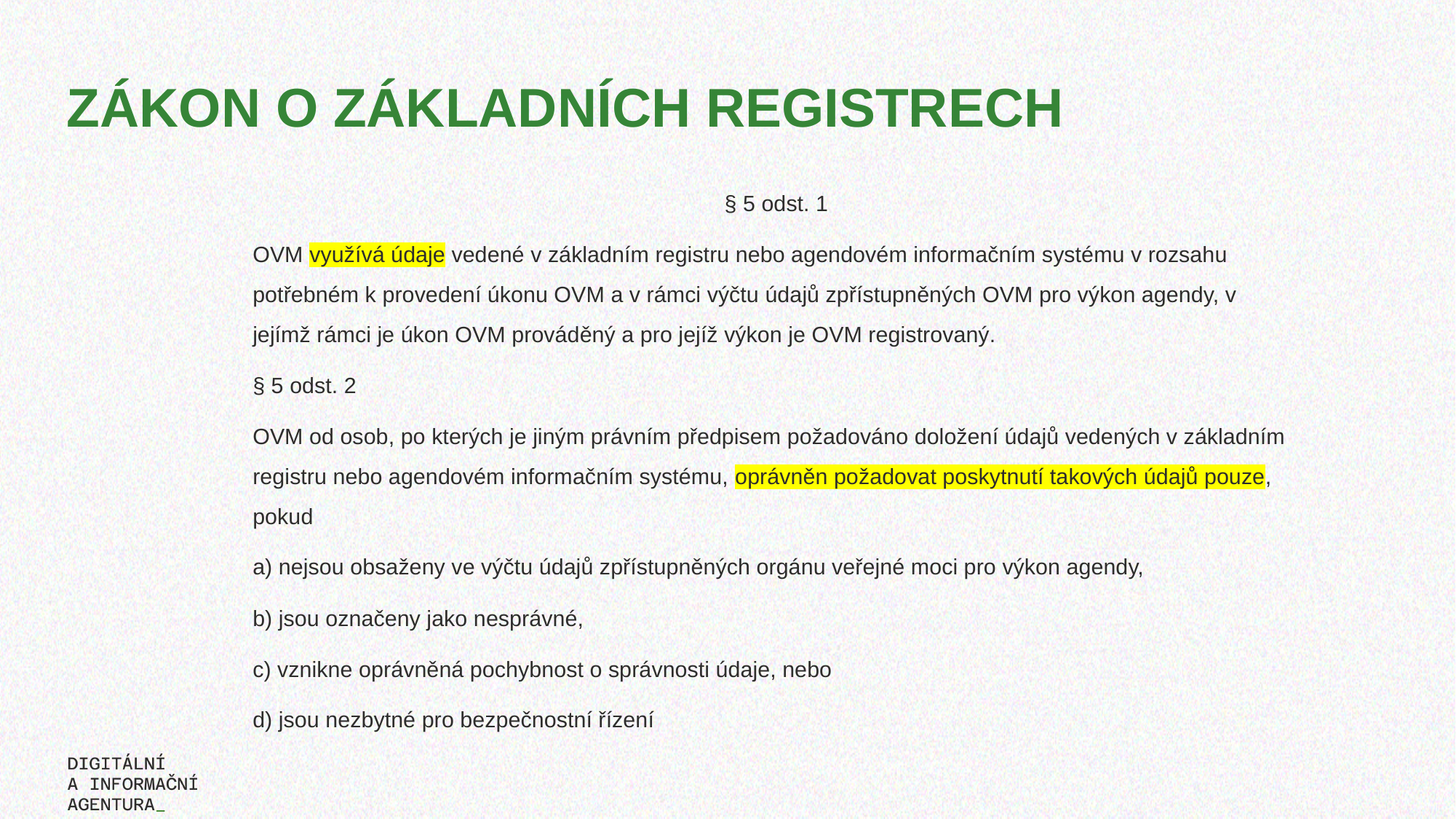

# Zákon o základních registrech
§ 5 odst. 1
OVM využívá údaje vedené v základním registru nebo agendovém informačním systému v rozsahu potřebném k provedení úkonu OVM a v rámci výčtu údajů zpřístupněných OVM pro výkon agendy, v jejímž rámci je úkon OVM prováděný a pro jejíž výkon je OVM registrovaný.
§ 5 odst. 2
OVM od osob, po kterých je jiným právním předpisem požadováno doložení údajů vedených v základním registru nebo agendovém informačním systému, oprávněn požadovat poskytnutí takových údajů pouze, pokud
a) nejsou obsaženy ve výčtu údajů zpřístupněných orgánu veřejné moci pro výkon agendy,
b) jsou označeny jako nesprávné,
c) vznikne oprávněná pochybnost o správnosti údaje, nebo
d) jsou nezbytné pro bezpečnostní řízení